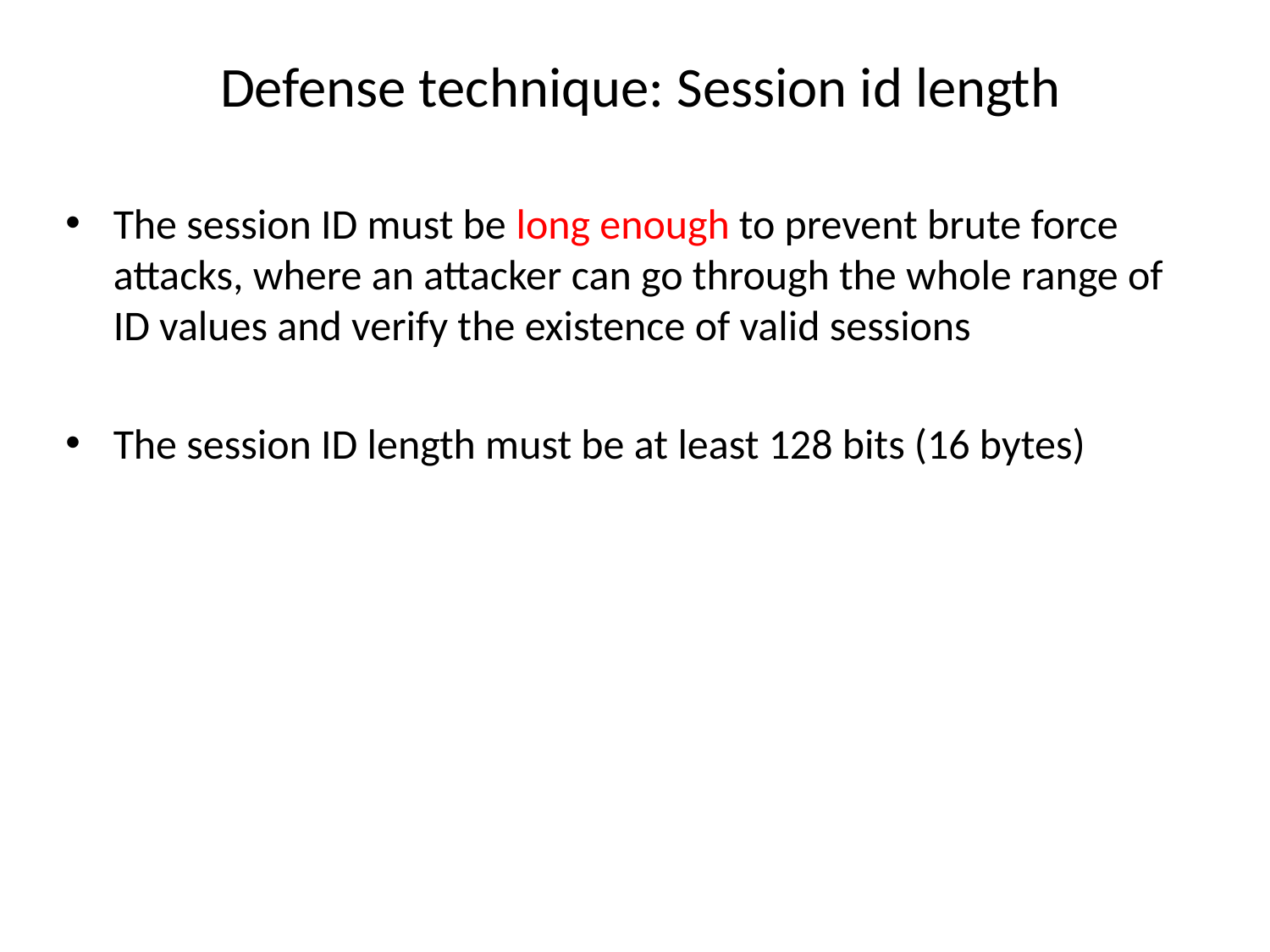

# Defense technique: Session id length
The session ID must be long enough to prevent brute force attacks, where an attacker can go through the whole range of ID values and verify the existence of valid sessions

The session ID length must be at least 128 bits (16 bytes)